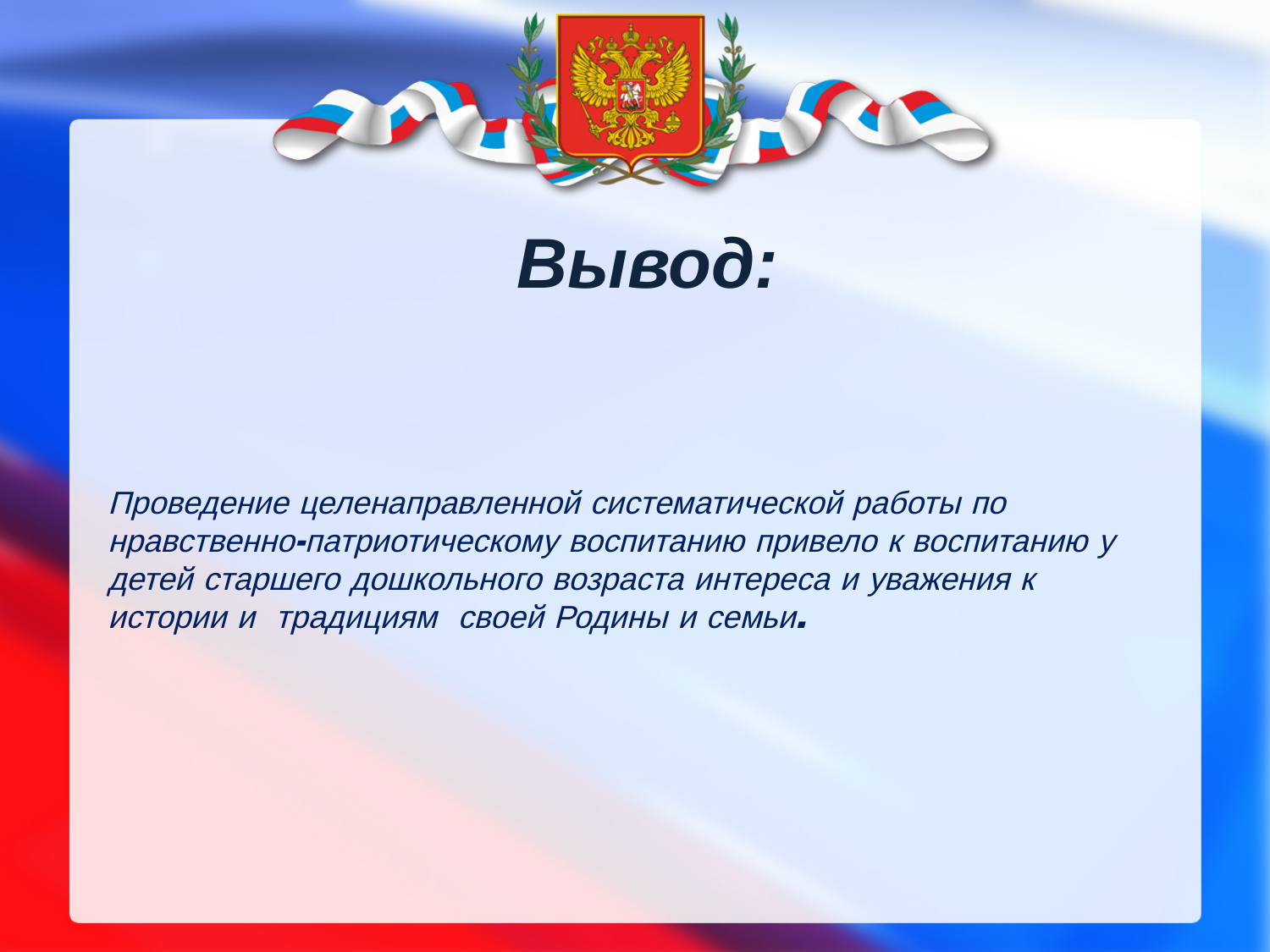

Вывод:
Проведение целенаправленной систематической работы по нравственно-патриотическому воспитанию привело к воспитанию у детей старшего дошкольного возраста интереса и уважения к истории и  традициям  своей Родины и семьи.